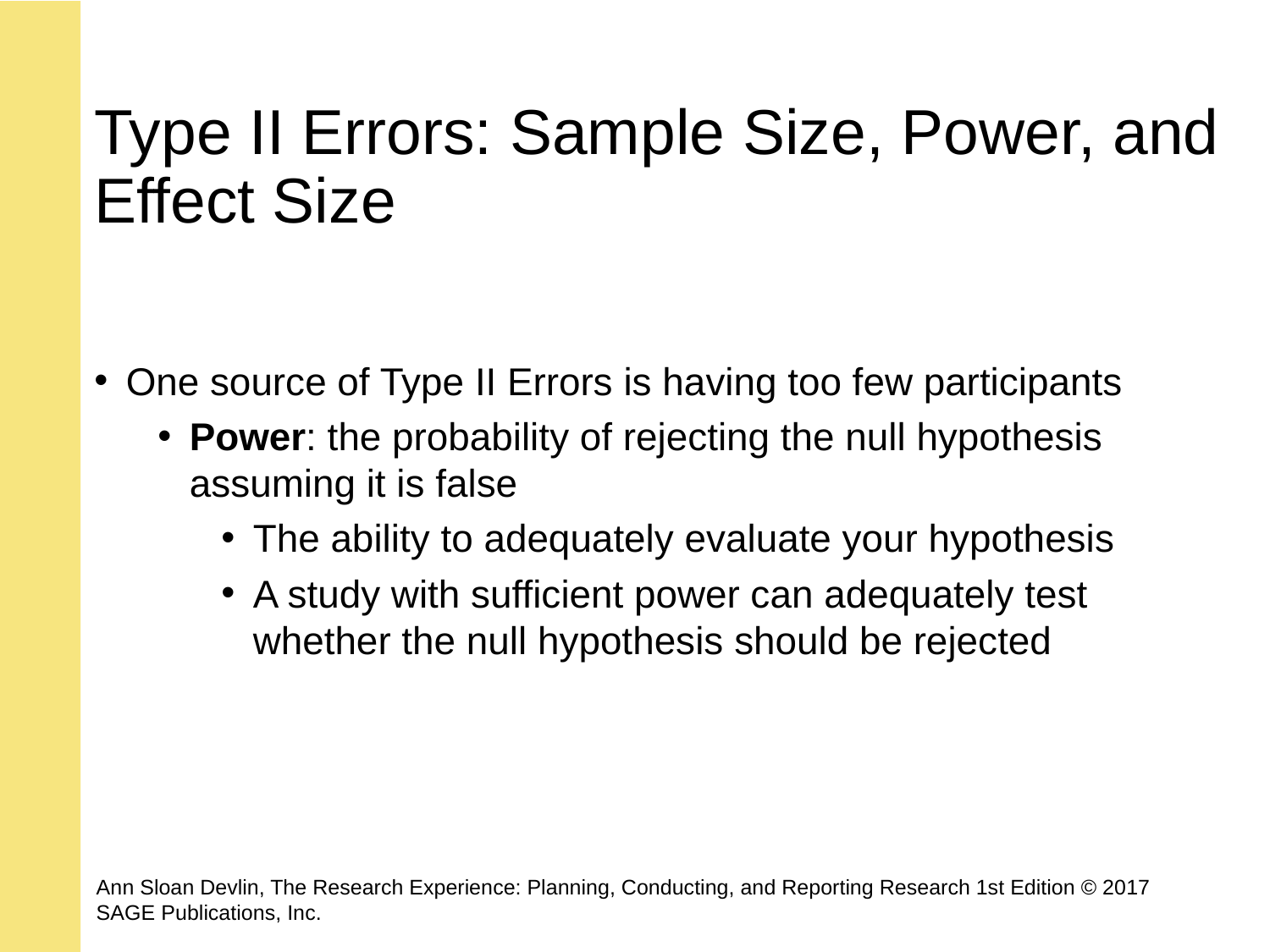

# Type II Errors: Sample Size, Power, and Effect Size
One source of Type II Errors is having too few participants
Power: the probability of rejecting the null hypothesis assuming it is false
The ability to adequately evaluate your hypothesis
A study with sufficient power can adequately test whether the null hypothesis should be rejected